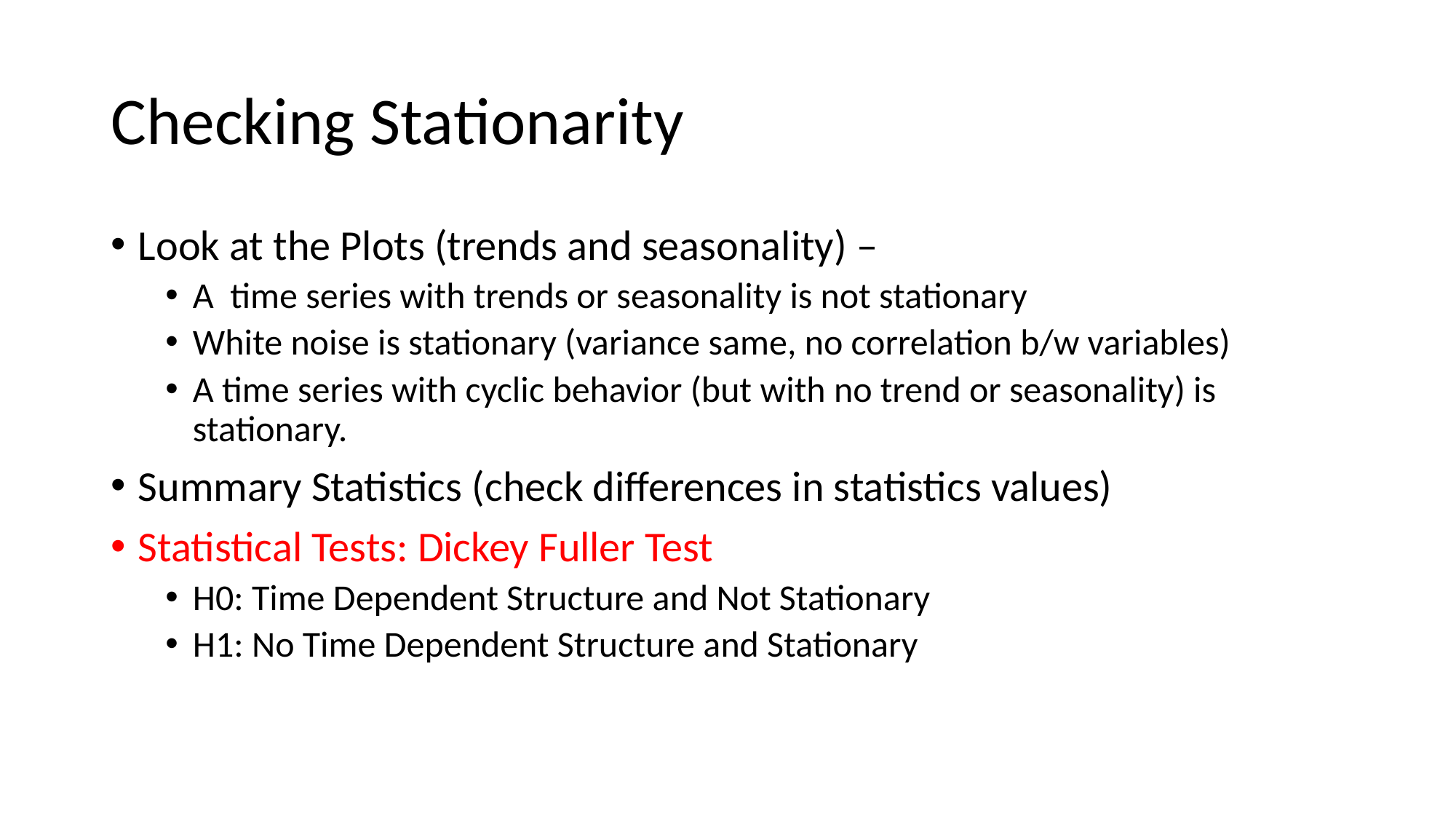

# Checking Stationarity
Look at the Plots (trends and seasonality) –
A  time series with trends or seasonality is not stationary
White noise is stationary (variance same, no correlation b/w variables)
A time series with cyclic behavior (but with no trend or seasonality) is stationary.
Summary Statistics (check differences in statistics values)
Statistical Tests: Dickey Fuller Test
H0: Time Dependent Structure and Not Stationary
H1: No Time Dependent Structure and Stationary